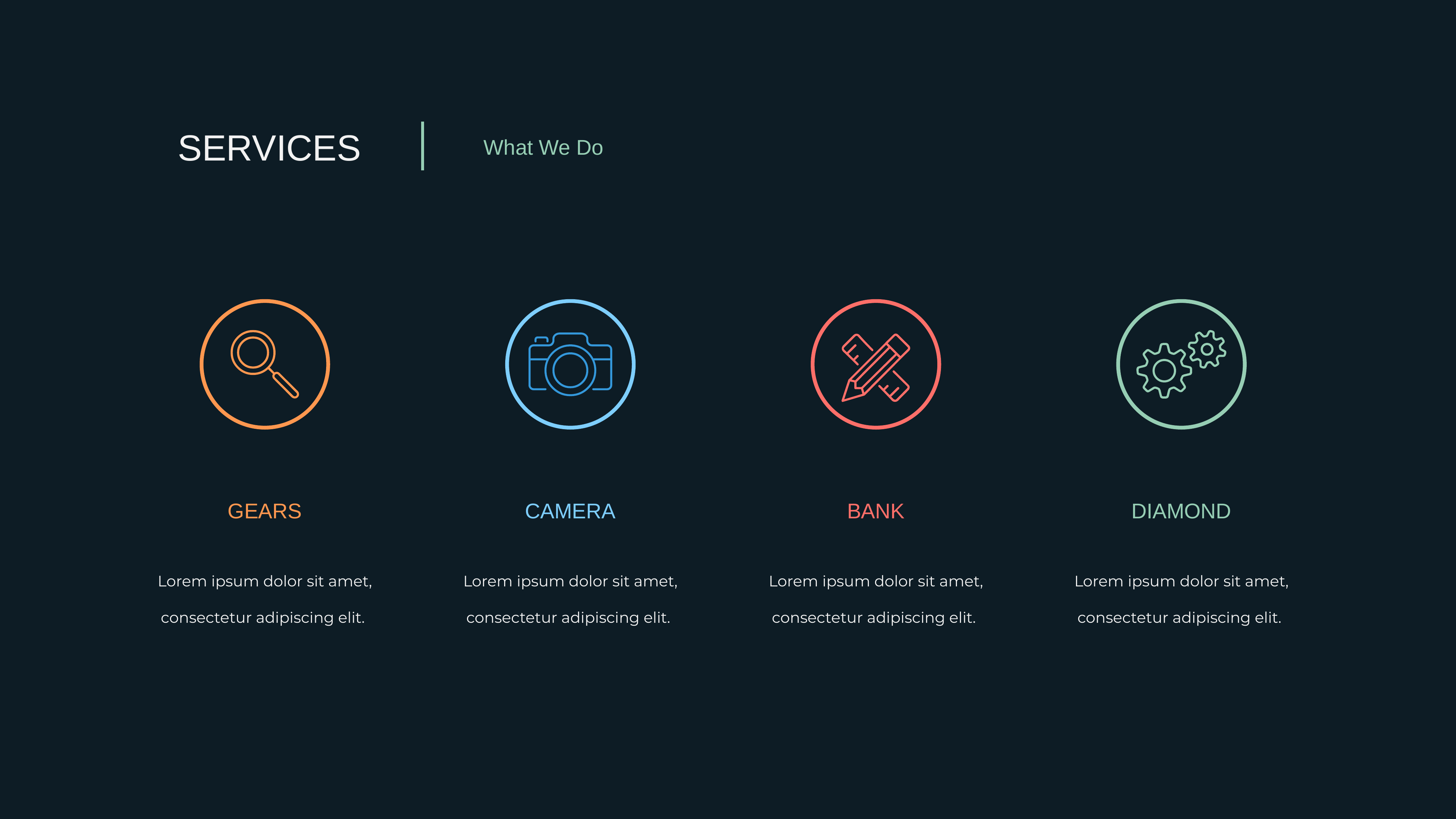

SERVICES
What We Do

GEARS
CAMERA
BANK
DIAMOND
Lorem ipsum dolor sit amet, consectetur adipiscing elit.
Lorem ipsum dolor sit amet, consectetur adipiscing elit.
Lorem ipsum dolor sit amet, consectetur adipiscing elit.
Lorem ipsum dolor sit amet, consectetur adipiscing elit.